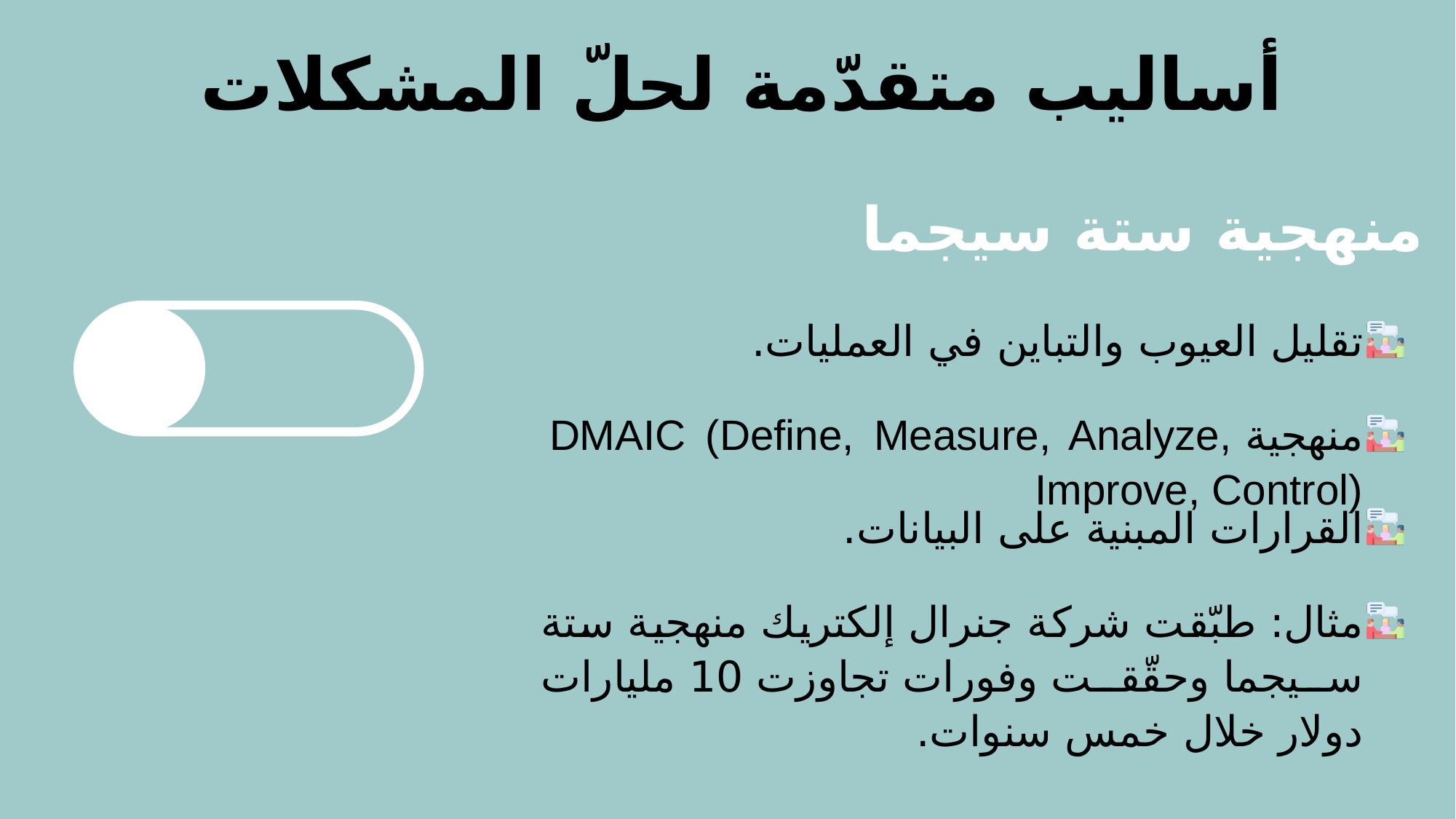

أساليب متقدّمة لحلّ المشكلات
منهجية ستة سيجما

تقليل العيوب والتباين في العمليات.
منهجية DMAIC (Define, Measure, Analyze, Improve, Control)
القرارات المبنية على البيانات.
مثال: طبّقت شركة جنرال إلكتريك منهجية ستة سيجما وحقّقت وفورات تجاوزت 10 مليارات دولار خلال خمس سنوات.
الموارد المالية المتاحة: الميزانية المخصصة للتوريد والمخزون.
البنية التحتية: قدرات التخزين والنقل والتوزيع الداخلي.
الكفاءات البشرية: توفر الكوادر المؤهلة لإدارة استراتيجيات التوريد المختلفة.
النظم التكنولوجية: مستوى نضج النظم المعلوماتية وأتمتة العمليات.
ثقافة المؤسسة: مدى الاستعداد للتغيير وتبني استراتيجيات جديدة.